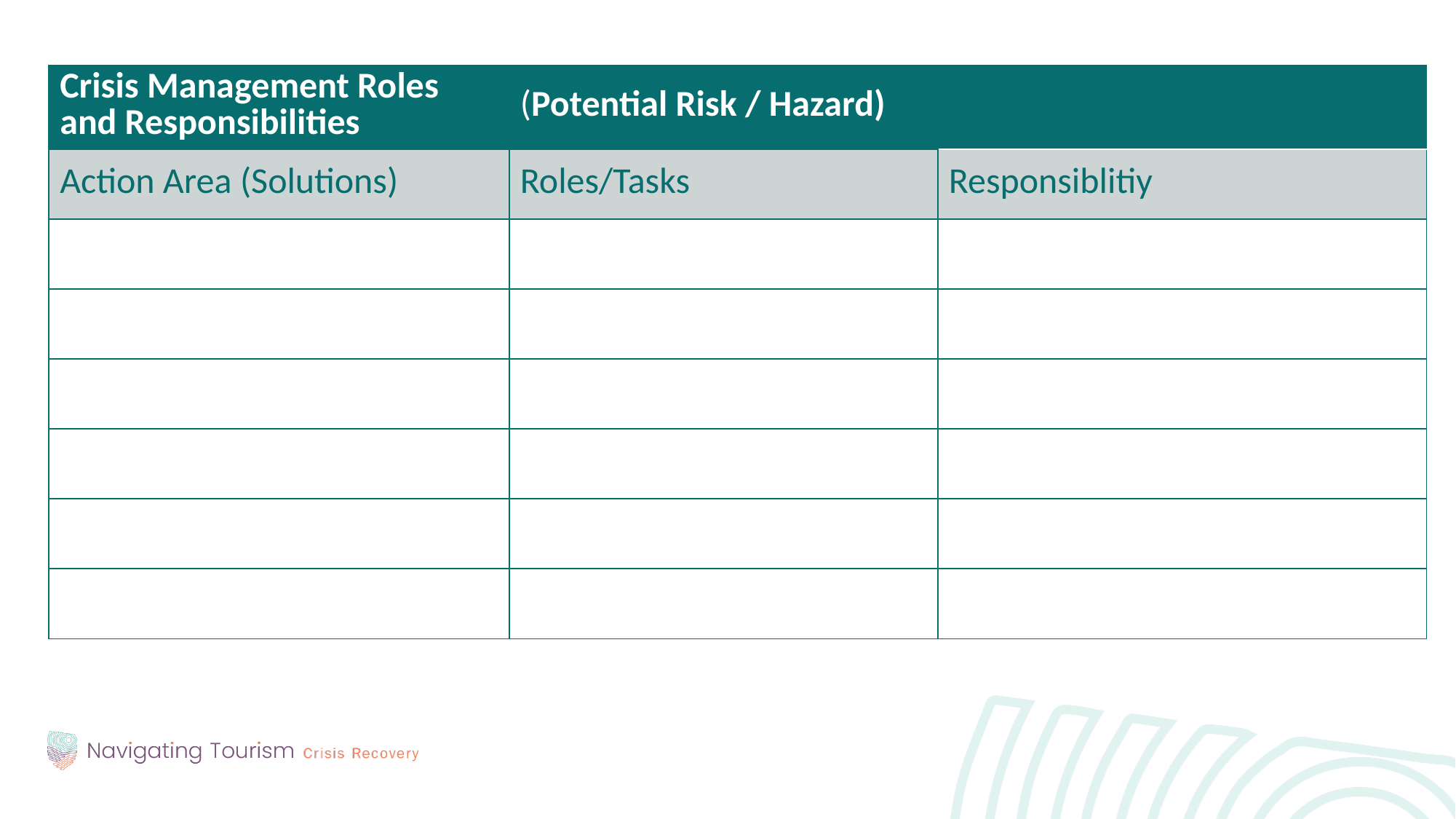

| Crisis Management Roles and Responsibilities | (Potential Risk / Hazard) |  |
| --- | --- | --- |
| Action Area (Solutions) | Roles/Tasks | Responsiblitiy |
|  |  |  |
|  |  |  |
|  |  |  |
|  |  |  |
|  |  |  |
|  |  |  |